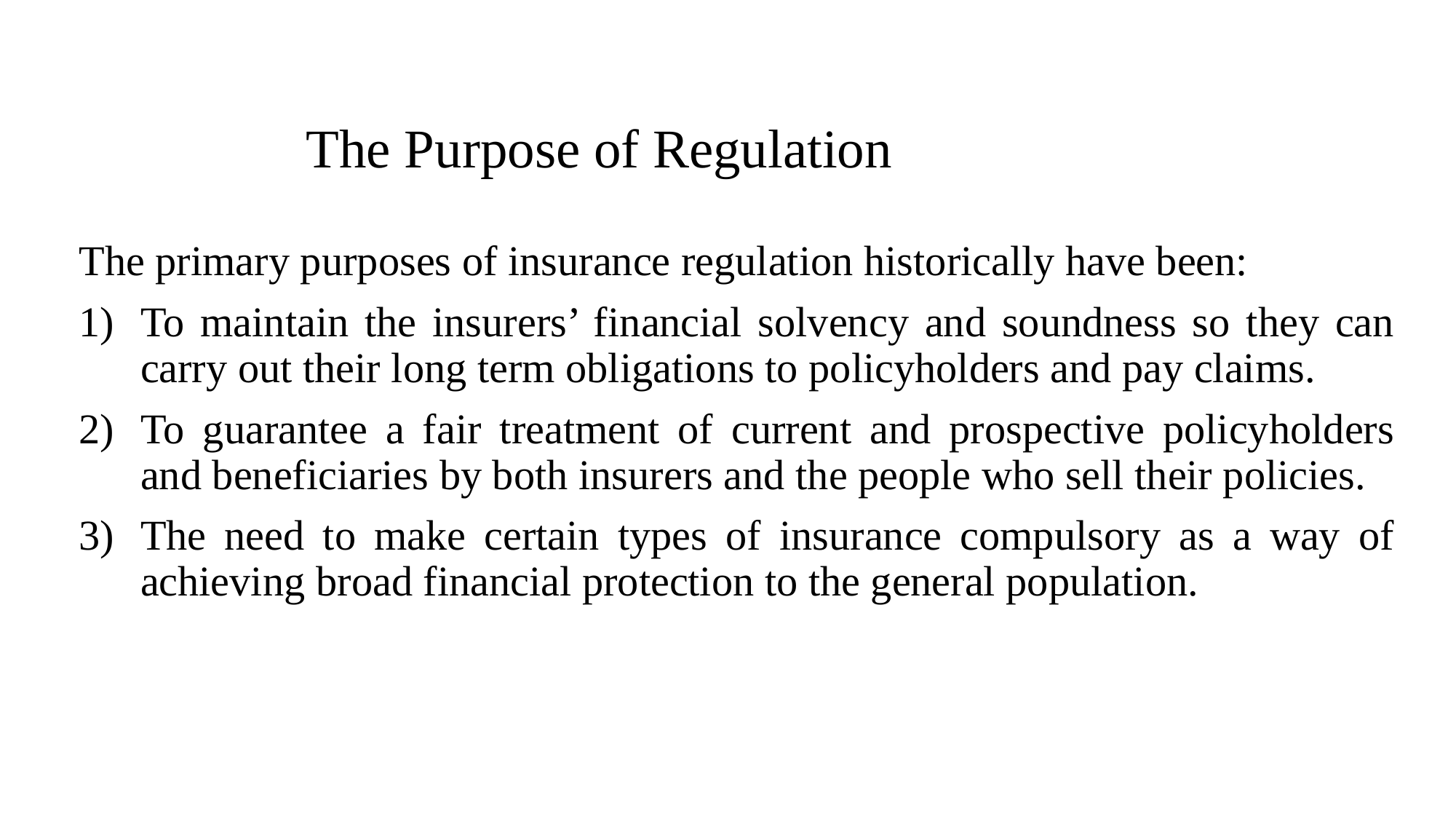

# The Purpose of Regulation
The primary purposes of insurance regulation historically have been:
To maintain the insurers’ financial solvency and soundness so they can carry out their long term obligations to policyholders and pay claims.
To guarantee a fair treatment of current and prospective policyholders and beneficiaries by both insurers and the people who sell their policies.
The need to make certain types of insurance compulsory as a way of achieving broad financial protection to the general population.